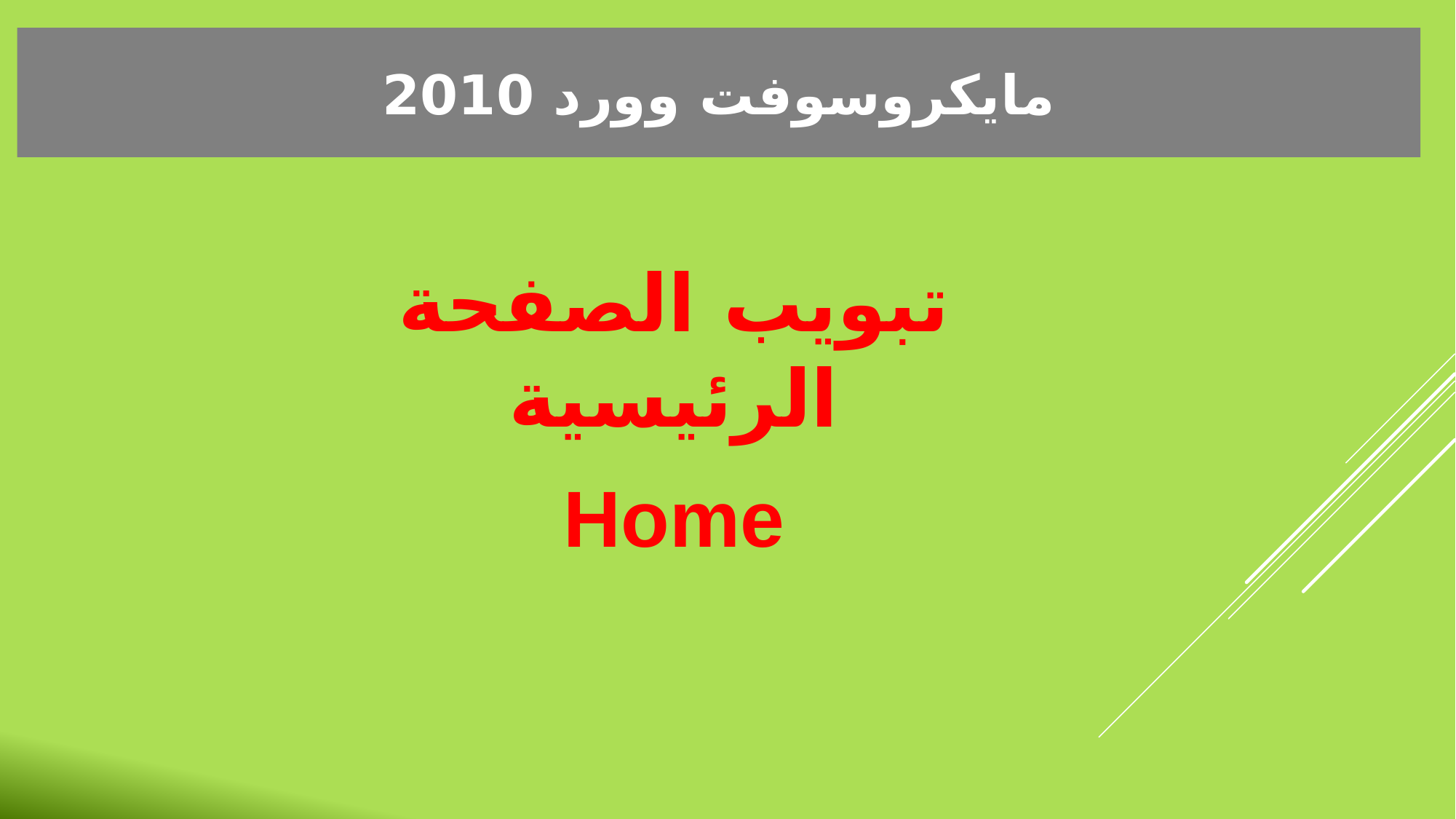

مايكروسوفت وورد 2010
تبويب الصفحة الرئيسية
Home